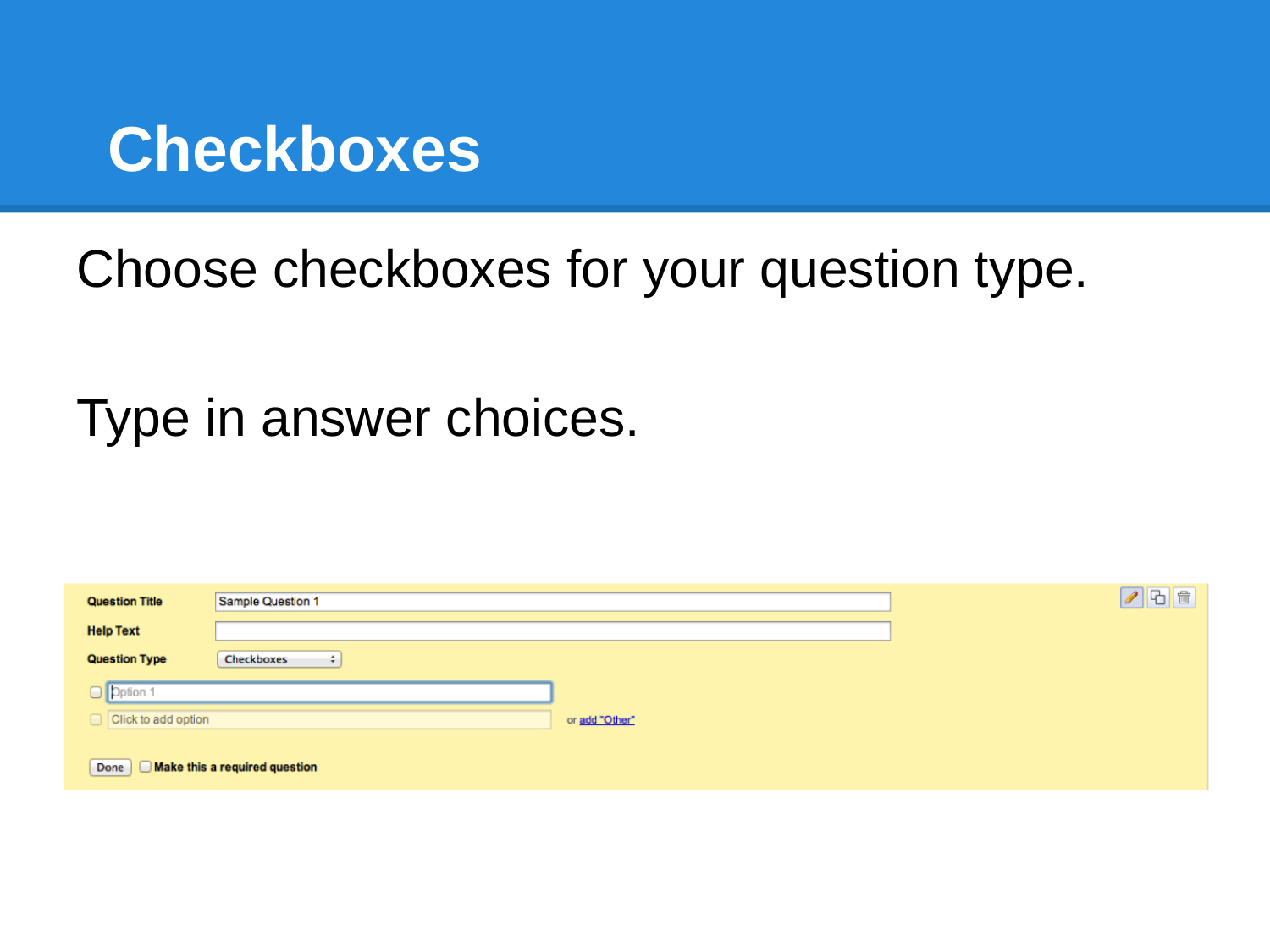

# Checkboxes
Choose checkboxes for your question type.

Type in answer choices.